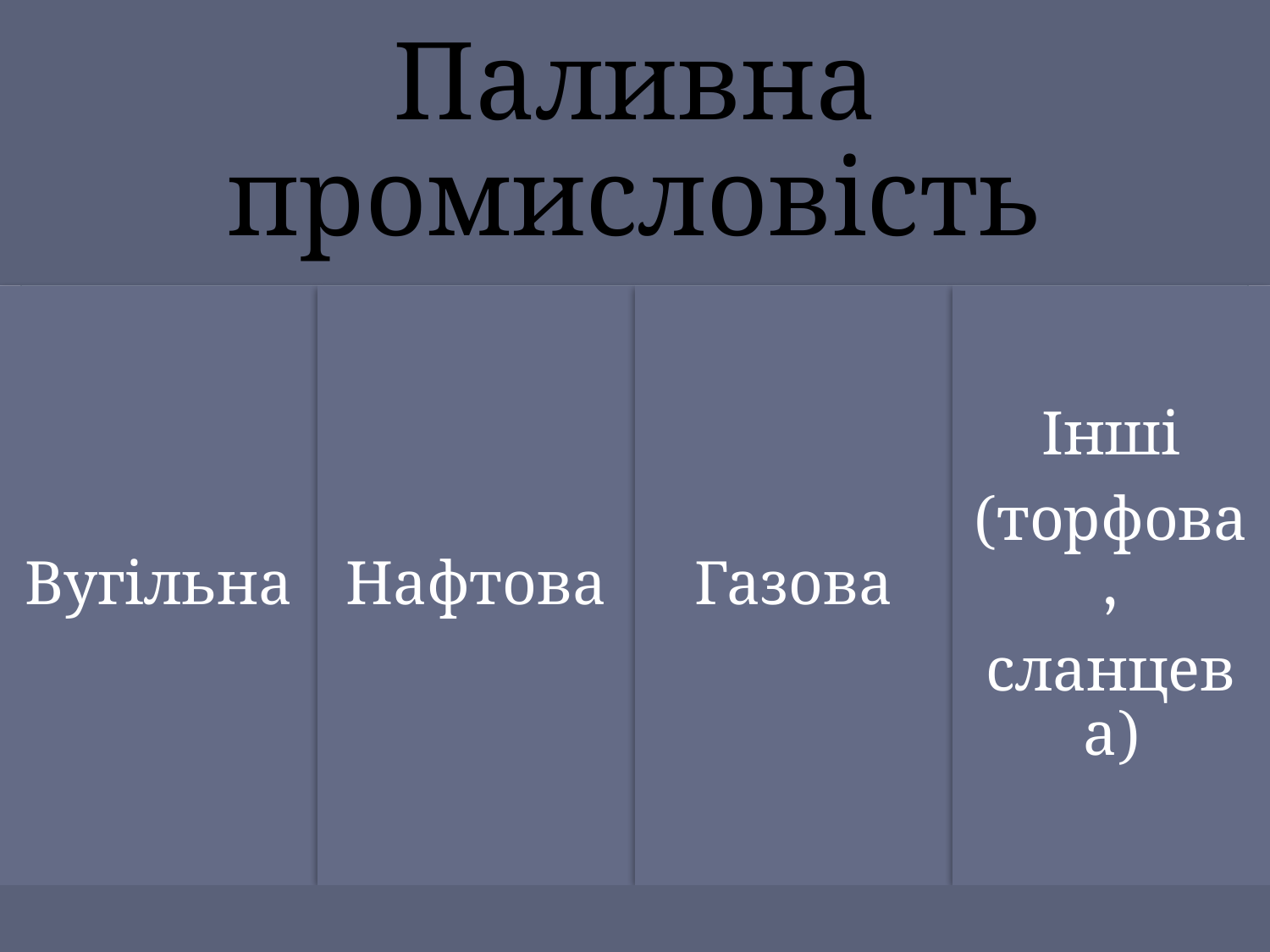

Паливна промисловість
Вугільна
Нафтова
Газова
Інші
(торфова,
сланцева)